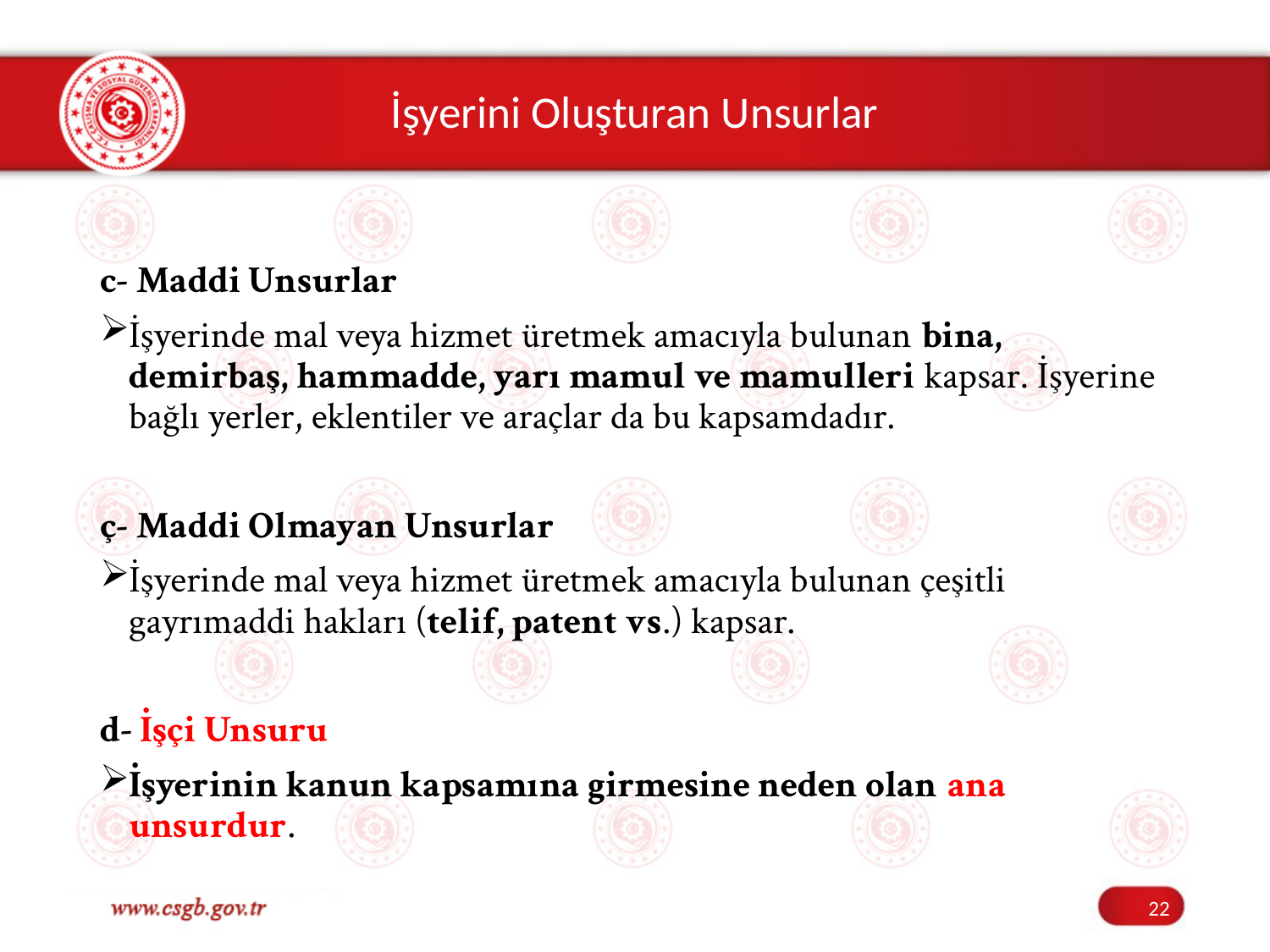

# İşyerini Oluşturan Unsurlar
c- Maddi Unsurlar
İşyerinde mal veya hizmet üretmek amacıyla bulunan bina, demirbaş, hammadde, yarı mamul ve mamulleri kapsar. İşyerine bağlı yerler, eklentiler ve araçlar da bu kapsamdadır.

ç- Maddi Olmayan Unsurlar
İşyerinde mal veya hizmet üretmek amacıyla bulunan çeşitli gayrımaddi hakları (telif, patent vs.) kapsar.

d- İşçi Unsuru
İşyerinin kanun kapsamına girmesine neden olan ana unsurdur.

22